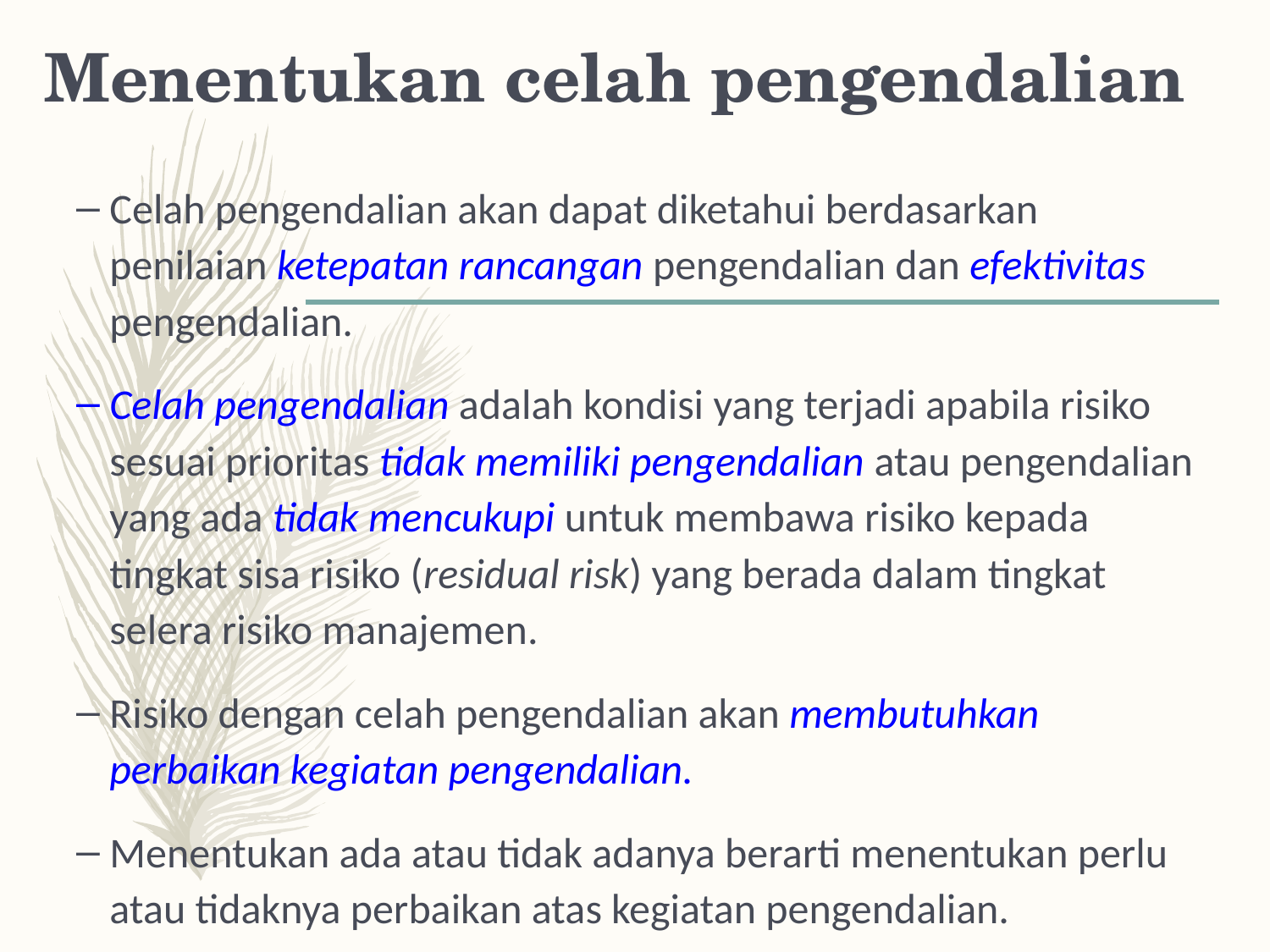

# Menentukan celah pengendalian
Celah pengendalian akan dapat diketahui berdasarkan penilaian ketepatan rancangan pengendalian dan efektivitas pengendalian.
Celah pengendalian adalah kondisi yang terjadi apabila risiko sesuai prioritas tidak memiliki pengendalian atau pengendalian yang ada tidak mencukupi untuk membawa risiko kepada tingkat sisa risiko (residual risk) yang berada dalam tingkat selera risiko manajemen.
Risiko dengan celah pengendalian akan membutuhkan perbaikan kegiatan pengendalian.
Menentukan ada atau tidak adanya berarti menentukan perlu atau tidaknya perbaikan atas kegiatan pengendalian.